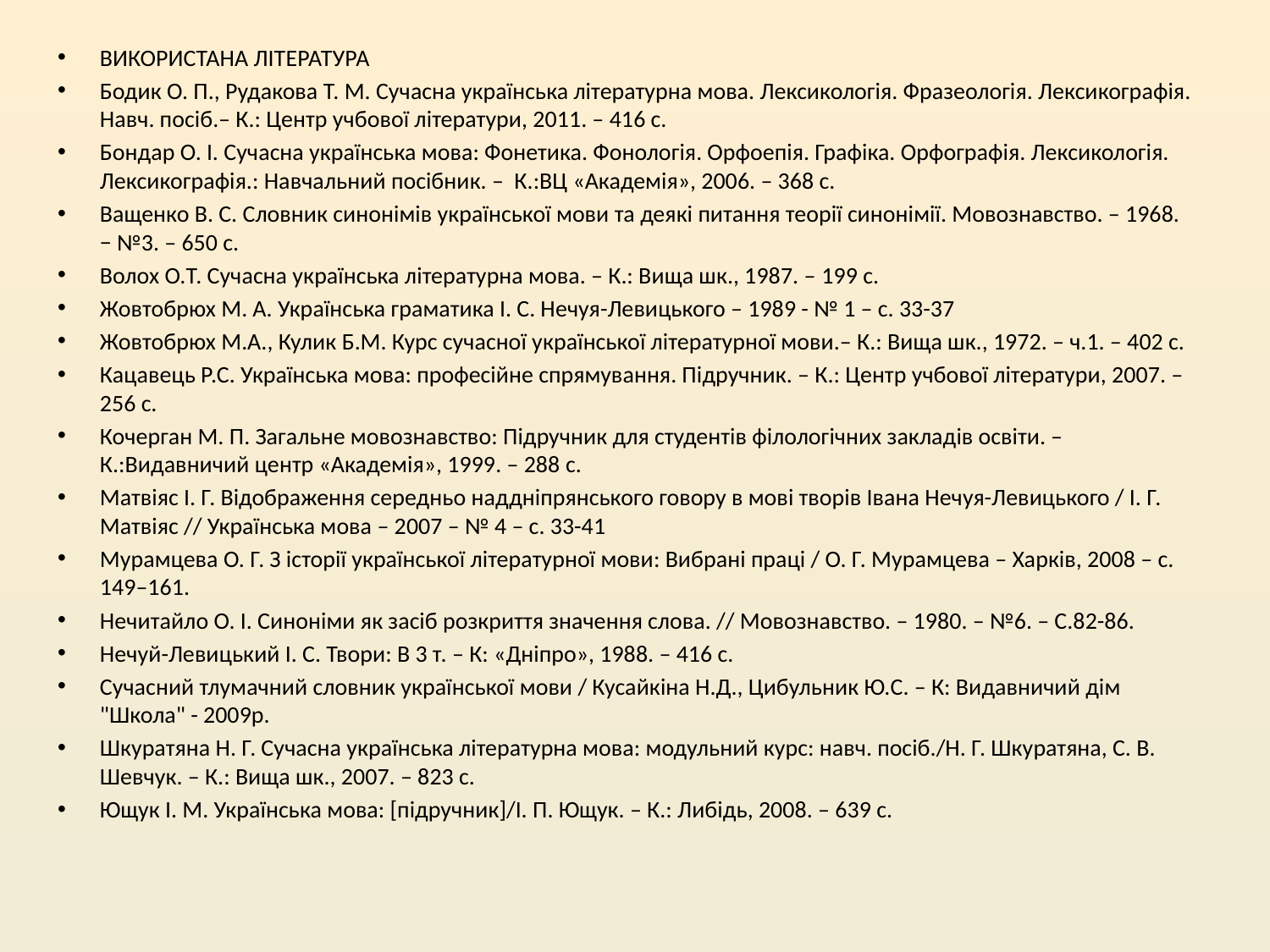

ВИКОРИСТАНА ЛІТЕРАТУРА
Бодик О. П., Рудакова Т. М. Сучасна українська літературна мова. Лексикологія. Фразеологія. Лексикографія. Навч. посіб.– К.: Центр учбової літератури, 2011. – 416 с.
Бондар О. І. Сучасна українська мова: Фонетика. Фонологія. Орфоепія. Графіка. Орфографія. Лексикологія. Лексикографія.: Навчальний посібник. –  К.:ВЦ «Академія», 2006. – 368 с.
Ващенко В. С. Словник синонімів української мови та деякі питання теорії синонімії. Мовознавство. – 1968. − №3. – 650 с.
Волох О.Т. Сучасна українська літературна мова. – К.: Вища шк., 1987. – 199 с.
Жовтобрюх М. А. Українська граматика І. С. Нечуя-Левицького – 1989 - № 1 – с. 33-37
Жовтобрюх М.А., Кулик Б.М. Курс сучасної української літературної мови.– К.: Вища шк., 1972. – ч.1. – 402 с.
Кацавець Р.С. Українська мова: професійне спрямування. Підручник. – К.: Центр учбової літератури, 2007. – 256 с.
Кочерган М. П. Загальне мовознавство: Підручник для студентів філологічних закладів освіти. – К.:Видавничий центр «Академія», 1999. – 288 с.
Матвіяс І. Г. Відображення середньо наддніпрянського говору в мові творів Івана Нечуя-Левицького / І. Г. Матвіяс // Українська мова – 2007 – № 4 – с. 33-41
Мурамцева О. Г. З історії української літературної мови: Вибрані праці / О. Г. Мурамцева – Харків, 2008 – с. 149–161.
Нечитайло О. І. Синоніми як засіб розкриття значення слова. // Мовознавство. – 1980. – №6. – С.82-86.
Нечуй-Левицький І. С. Твори: В 3 т. – К: «Дніпро», 1988. – 416 с.
Сучасний тлумачний словник української мови / Кусайкіна Н.Д., Цибульник Ю.С. – К: Видавничий дім "Школа" - 2009р.
Шкуратяна Н. Г. Сучасна українська літературна мова: модульний курс: навч. посіб./Н. Г. Шкуратяна, С. В. Шевчук. – К.: Вища шк., 2007. – 823 с.
Ющук І. М. Українська мова: [підручник]/І. П. Ющук. – К.: Либідь, 2008. – 639 с.